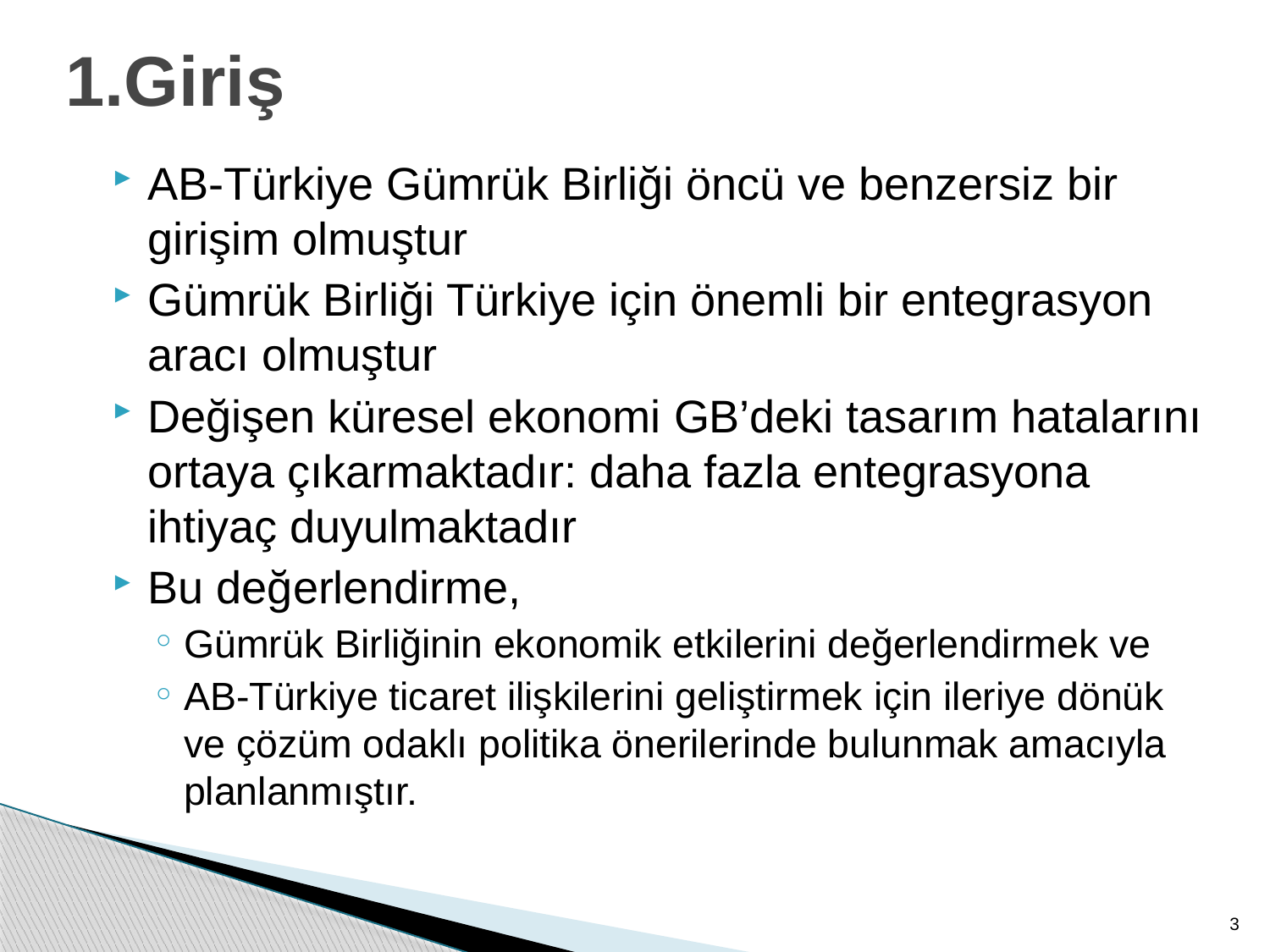

# 1.Giriş
AB-Türkiye Gümrük Birliği öncü ve benzersiz bir girişim olmuştur
Gümrük Birliği Türkiye için önemli bir entegrasyon aracı olmuştur
Değişen küresel ekonomi GB’deki tasarım hatalarını ortaya çıkarmaktadır: daha fazla entegrasyona ihtiyaç duyulmaktadır
Bu değerlendirme,
Gümrük Birliğinin ekonomik etkilerini değerlendirmek ve
AB-Türkiye ticaret ilişkilerini geliştirmek için ileriye dönük ve çözüm odaklı politika önerilerinde bulunmak amacıyla planlanmıştır.

3